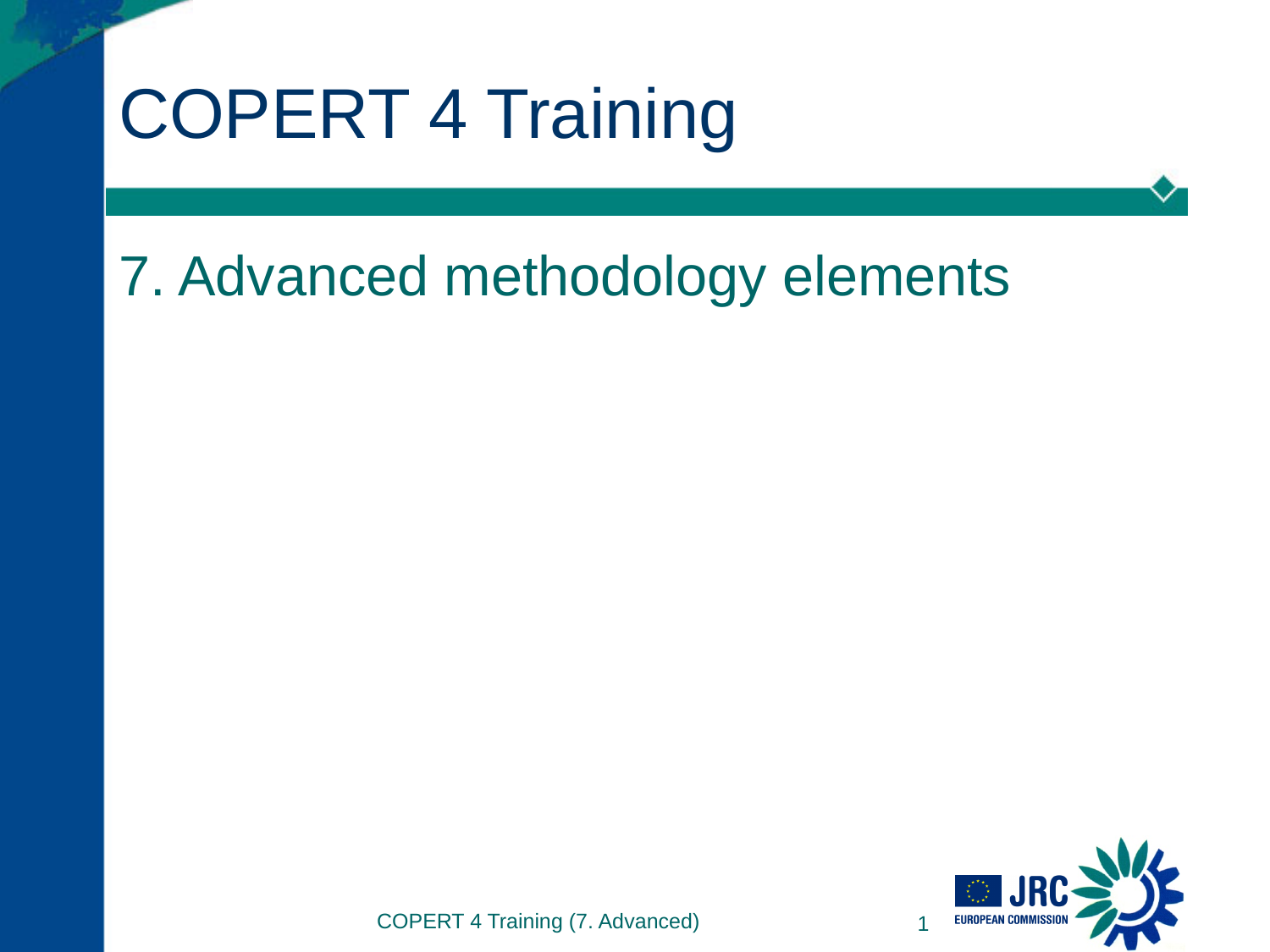

# COPERT 4 Training
7. Advanced methodology elements
COPERT 4 Training (7. Advanced)
1